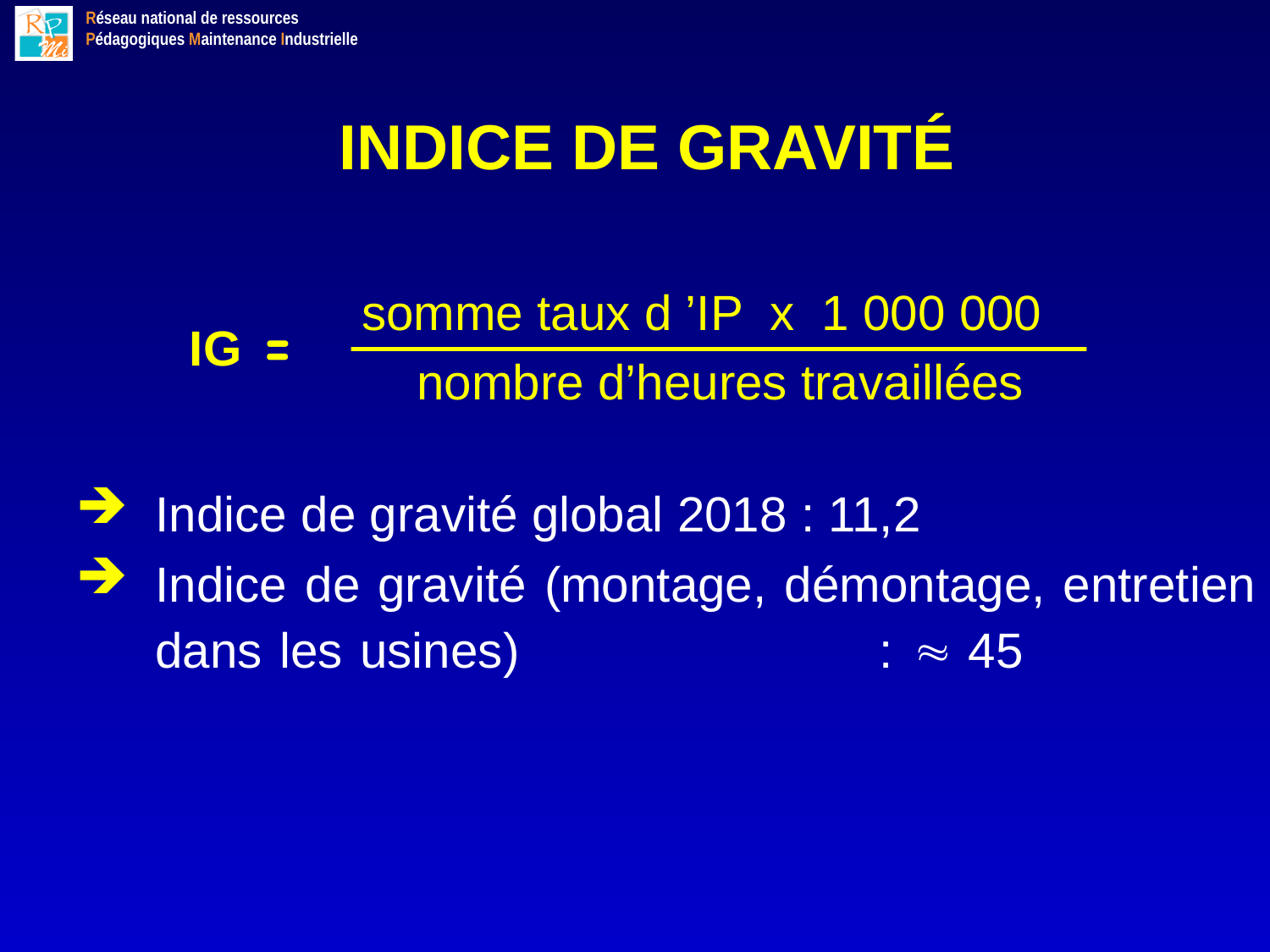

INDICE DE GRAVITÉ
somme taux d ’IP  x  1 000 000
    nombre d’heures travaillées

IG =
Indice de gravité global 2018 : 11,2
Indice de gravité (montage, démontage, entretien dans les usines)                     : ≈ 45